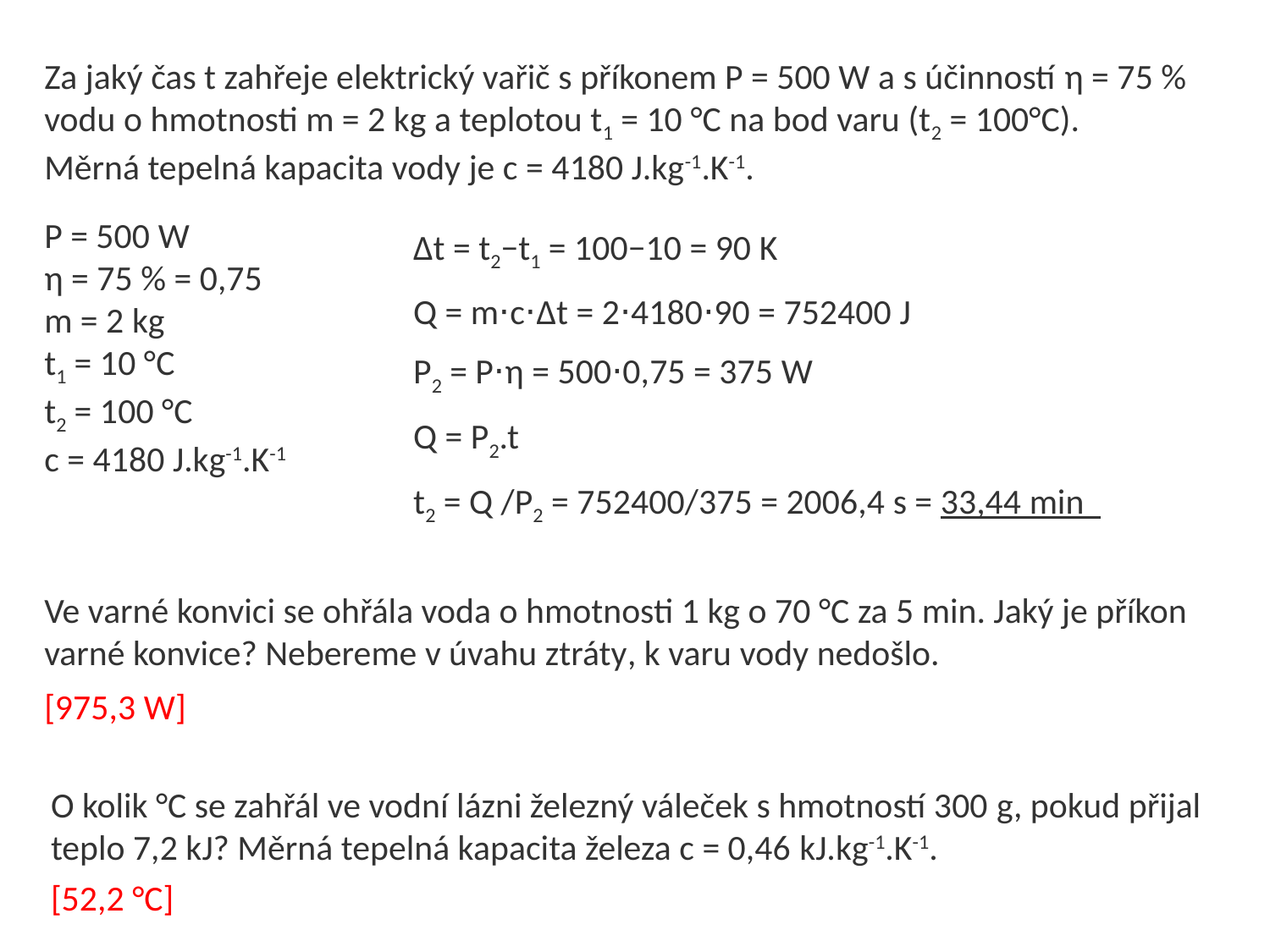

Za jaký čas t zahřeje elektrický vařič s příkonem P = 500 W a s účinností η = 75 % vodu o hmotnosti m = 2 kg a teplotou t1 = 10 °C na bod varu (t2 = 100°C).
Měrná tepelná kapacita vody je c = 4180 J.kg-1.K-1.
P = 500 W
η = 75 % = 0,75
m = 2 kg
t1 ​= 10 °C
t2​ = 100 °C
c = 4180 J.kg-1.K-1
Δt = t2−t1 ​= 100−10 = 90 K

Q = m⋅c⋅Δt = 2⋅4180⋅90 = 752400 J

P2​ = P⋅η = 500⋅0,75 = 375 W

Q = P2.t

t2 ​= Q /P2​ = 752400/375 ​= 2006,4 s = 33,44 min
Ve varné konvici se ohřála voda o hmotnosti 1 kg o 70 °C za 5 min. Jaký je příkon varné konvice? Nebereme v úvahu ztráty, k varu vody nedošlo.
[975,3 W]
O kolik °C se zahřál ve vodní lázni železný váleček s hmotností 300 g, pokud přijal teplo 7,2 kJ? Měrná tepelná kapacita železa c = 0,46 kJ.kg-1.K-1.
[52,2 °C]